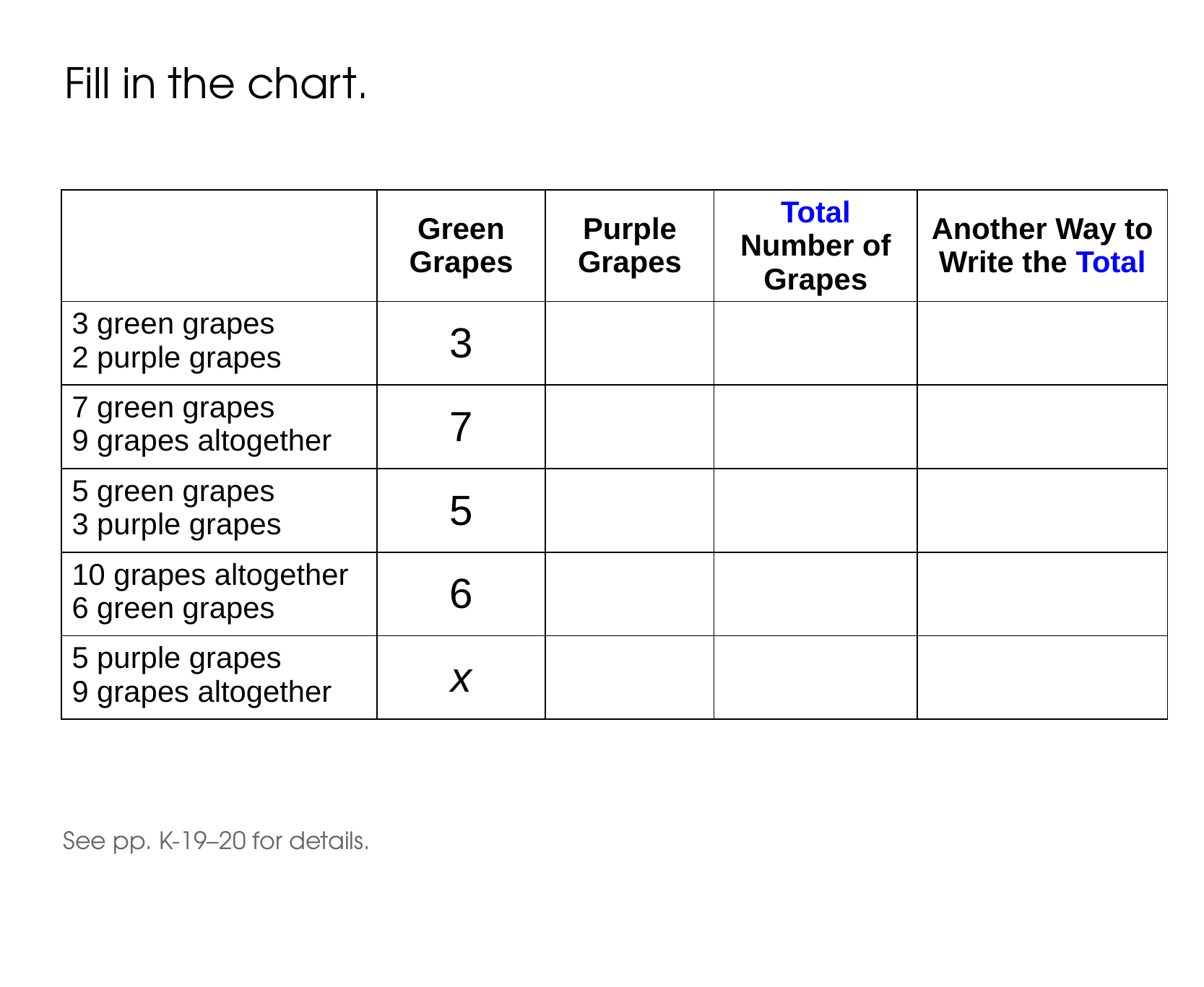

Fill in the chart.
|  | Green Grapes | Purple Grapes | Total Number of Grapes | Another Way to Write the Total |
| --- | --- | --- | --- | --- |
| 3 green grapes 2 purple grapes | 3 |  |  |  |
| 7 green grapes 9 grapes altogether | 7 |  |  |  |
| 5 green grapes 3 purple grapes | 5 |  |  |  |
| 10 grapes altogether 6 green grapes | 6 |  |  |  |
| 5 purple grapes 9 grapes altogether | x |  |  |  |
See pp. K-19–20 for details.